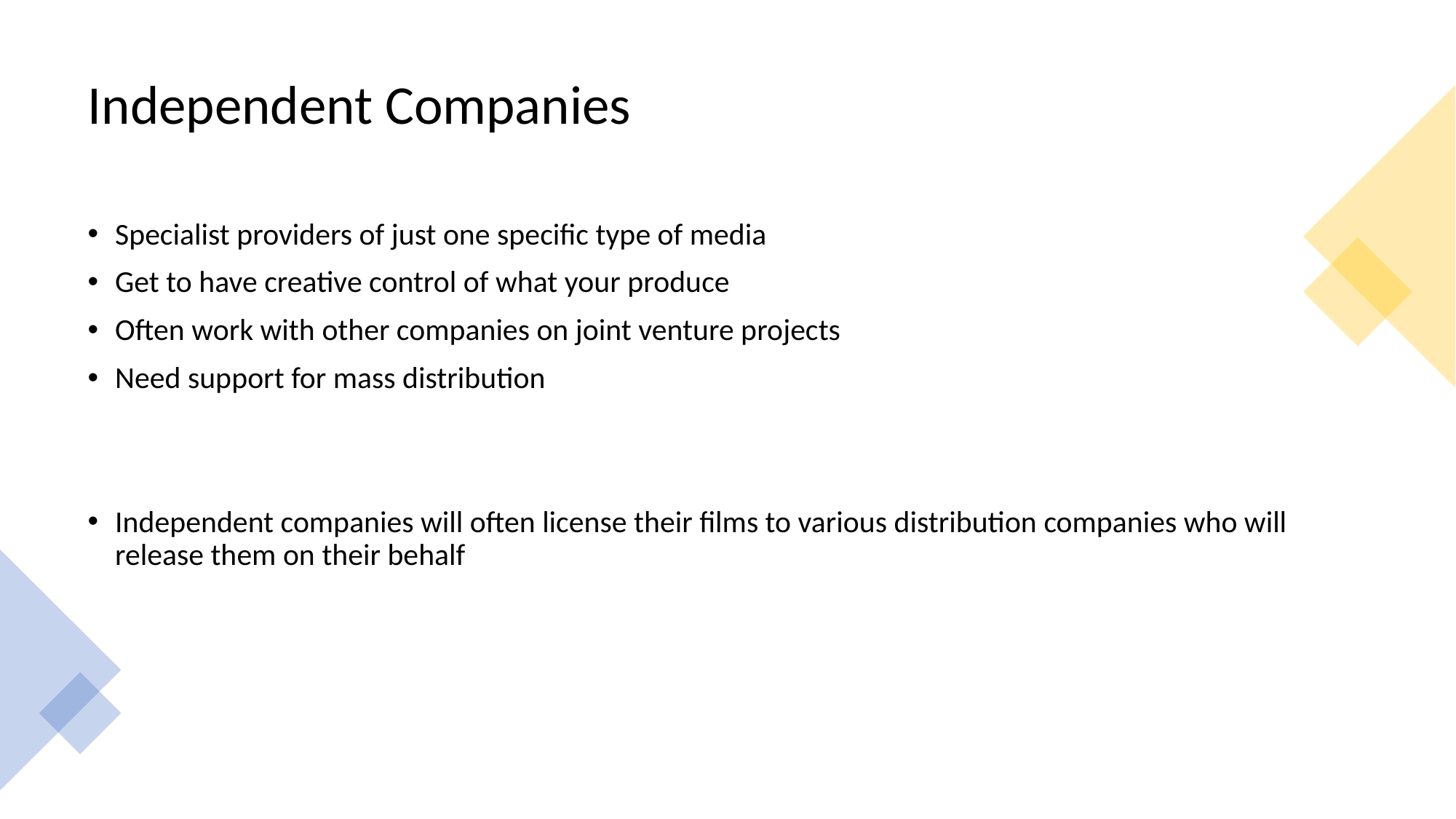

# Independent Companies

Specialist providers of just one specific type of media
Get to have creative control of what your produce
Often work with other companies on joint venture projects
Need support for mass distribution

Independent companies will often license their films to various distribution companies who will release them on their behalf